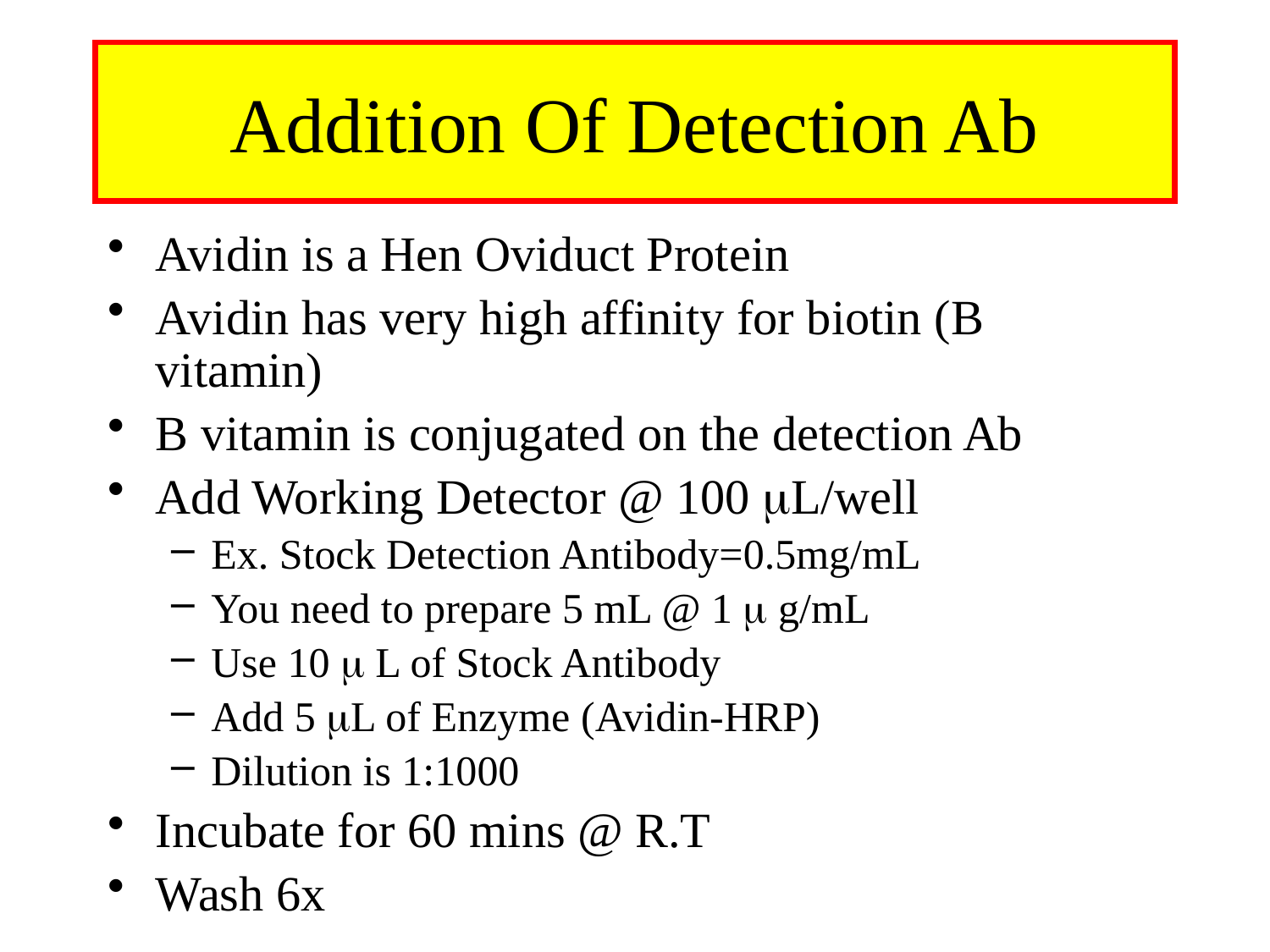

# Addition Of Detection Ab
Avidin is a Hen Oviduct Protein
Avidin has very high affinity for biotin (B vitamin)
B vitamin is conjugated on the detection Ab
Add Working Detector @ 100 μL/well
Ex. Stock Detection Antibody=0.5mg/mL
You need to prepare 5 mL @ 1 μ g/mL
Use 10 μ L of Stock Antibody
Add 5 μL of Enzyme (Avidin-HRP)
Dilution is 1:1000
Incubate for 60 mins @ R.T
Wash 6x